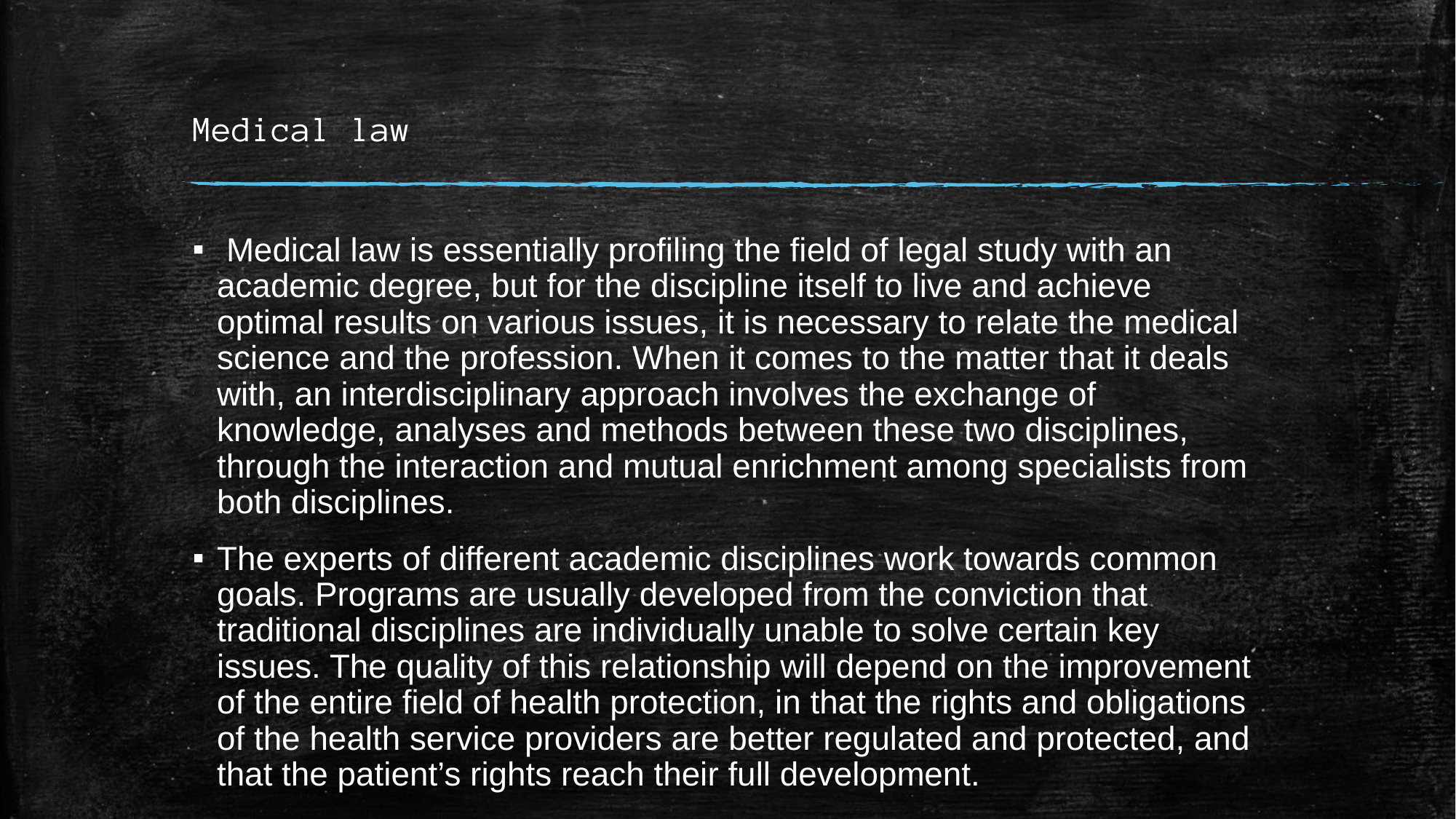

# Medical law
 Medical law is essentially proﬁling the ﬁeld of legal study with an academic degree, but for the discipline itself to live and achieve optimal results on various issues, it is necessary to relate the medical science and the profession. When it comes to the matter that it deals with, an interdisciplinary approach involves the exchange of knowledge, analyses and methods between these two disciplines, through the interaction and mutual enrichment among specialists from both disciplines.
The experts of different academic disciplines work towards common goals. Programs are usually developed from the conviction that traditional disciplines are individually unable to solve certain key issues. The quality of this relationship will depend on the improvement of the entire ﬁeld of health protection, in that the rights and obligations of the health service providers are better regulated and protected, and that the patient’s rights reach their full development.